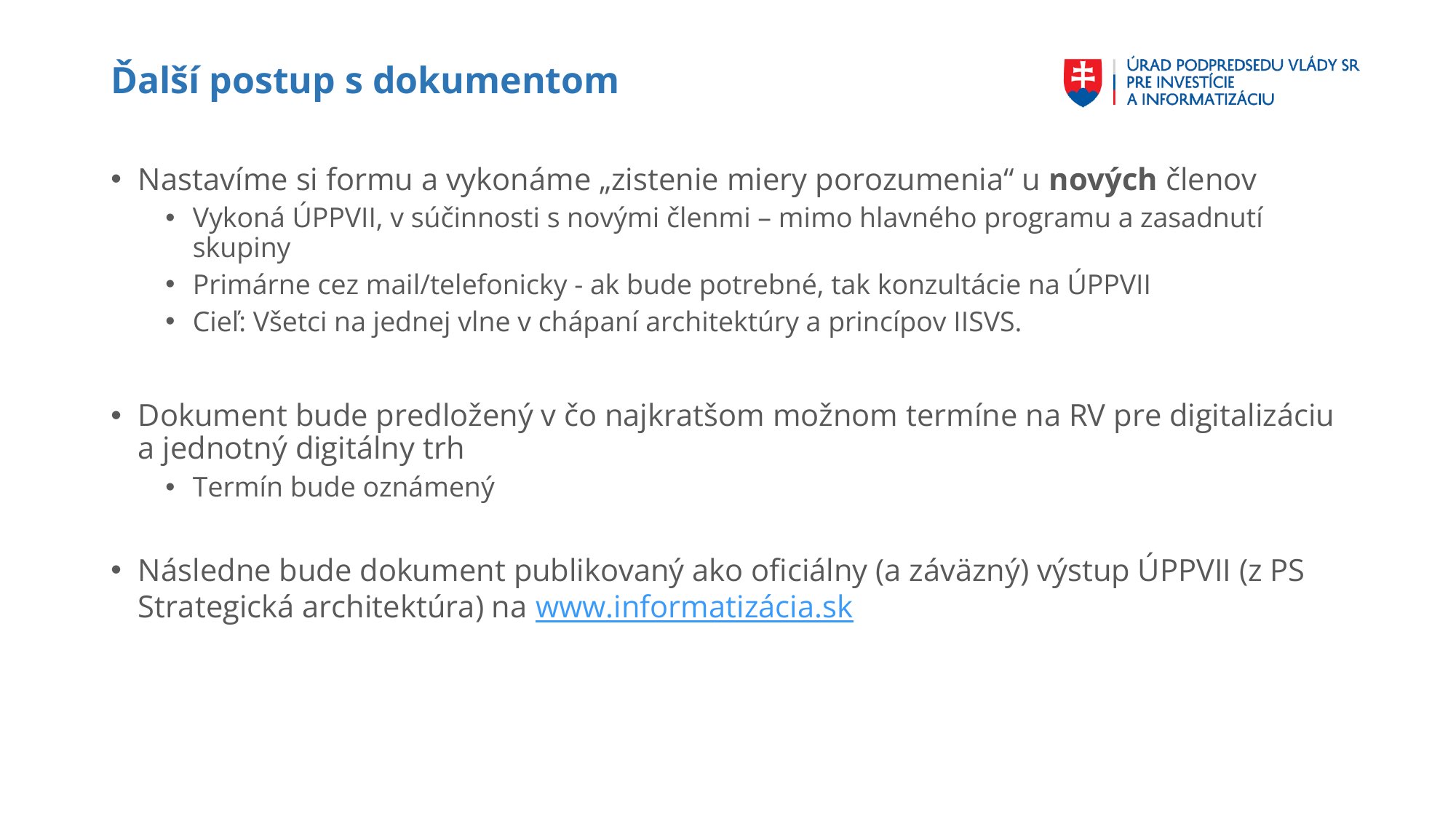

# Ďalší postup s dokumentom
Nastavíme si formu a vykonáme „zistenie miery porozumenia“ u nových členov
Vykoná ÚPPVII, v súčinnosti s novými členmi – mimo hlavného programu a zasadnutí skupiny
Primárne cez mail/telefonicky - ak bude potrebné, tak konzultácie na ÚPPVII
Cieľ: Všetci na jednej vlne v chápaní architektúry a princípov IISVS.

Dokument bude predložený v čo najkratšom možnom termíne na RV pre digitalizáciu a jednotný digitálny trh
Termín bude oznámený

Následne bude dokument publikovaný ako oficiálny (a záväzný) výstup ÚPPVII (z PS Strategická architektúra) na www.informatizácia.sk